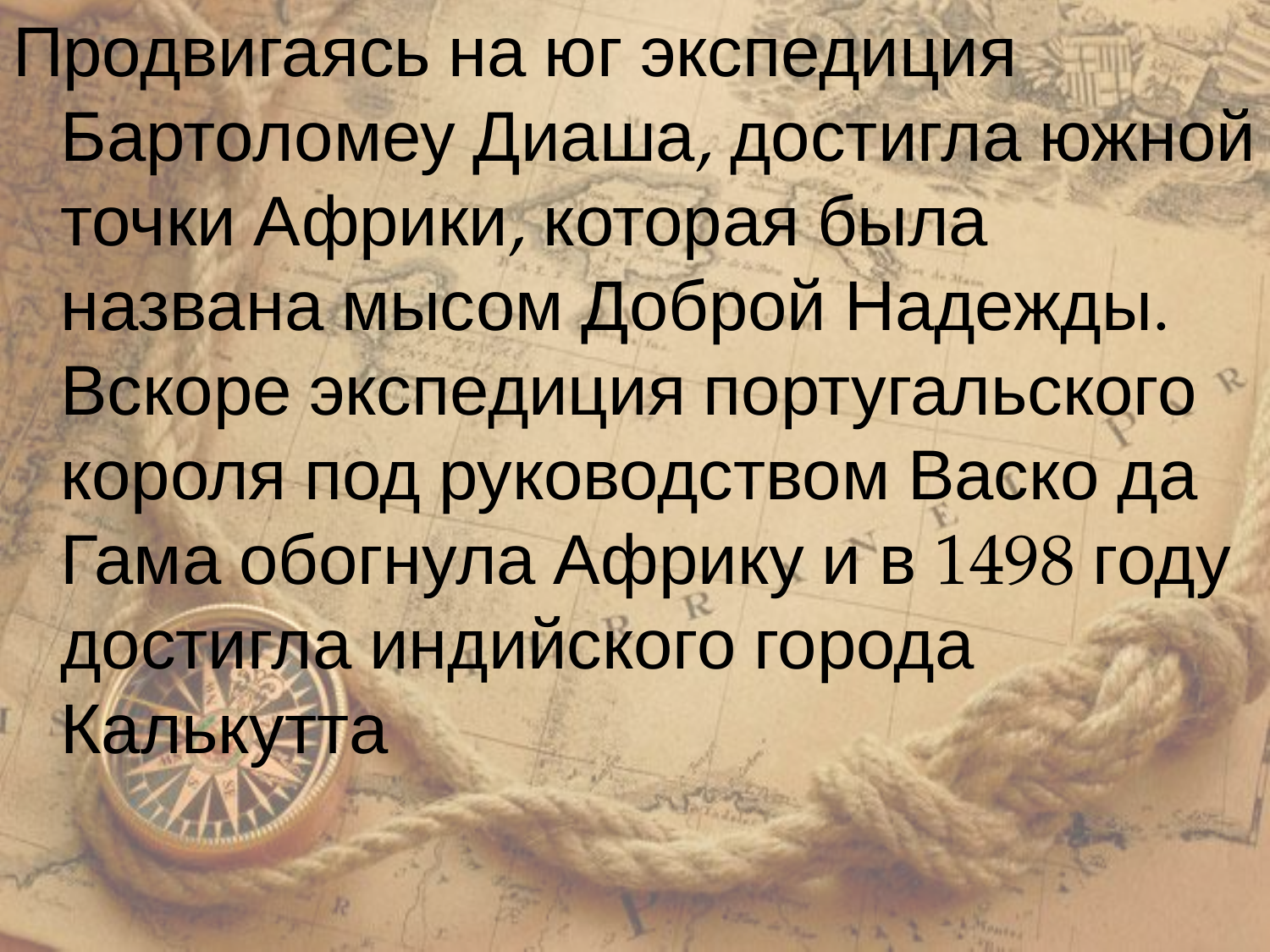

Продвигаясь на юг экспедиция Бартоломеу Диаша, достигла южной точки Африки, которая была названа мысом Доброй Надежды. Вскоре экспедиция португальского короля под руководством Васко да Гама обогнула Африку и в 1498 году достигла индийского города Калькутта